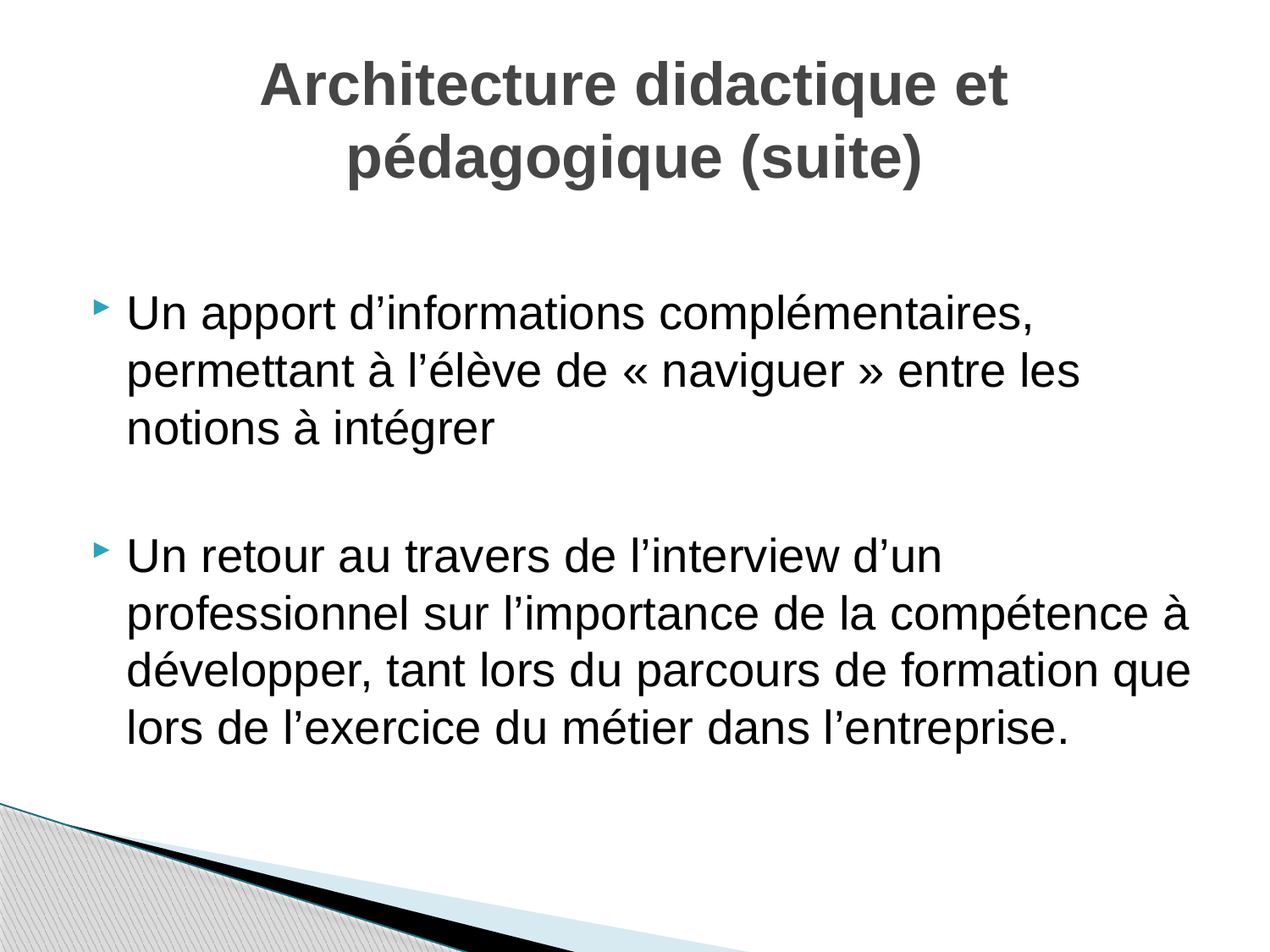

# Architecture didactique et pédagogique (suite)
Un apport d’informations complémentaires, permettant à l’élève de « naviguer » entre les notions à intégrer

Un retour au travers de l’interview d’un professionnel sur l’importance de la compétence à développer, tant lors du parcours de formation que lors de l’exercice du métier dans l’entreprise.